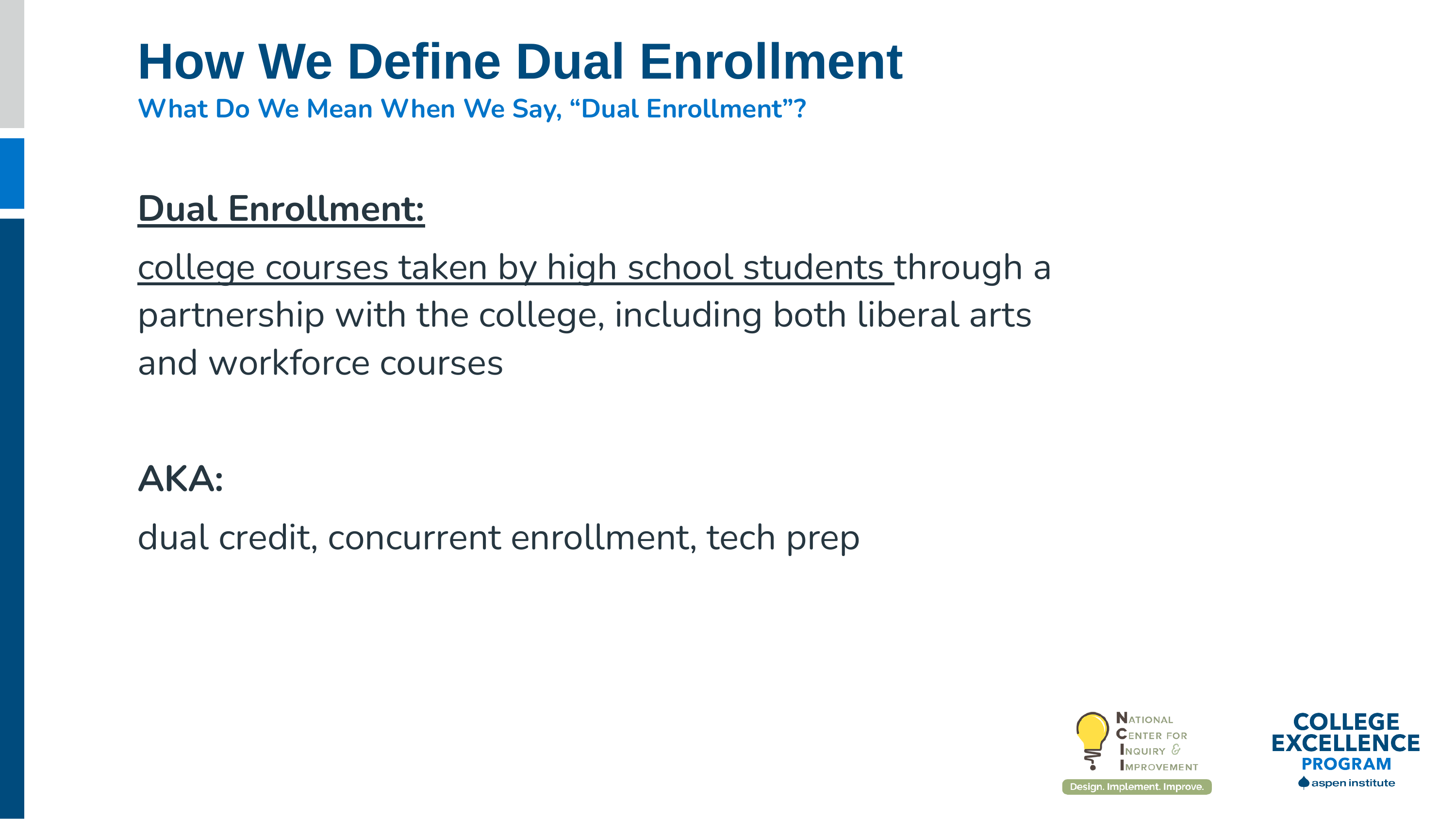

How We Define Dual Enrollment

What Do We Mean When We Say, “Dual Enrollment”?

Dual Enrollment:
college courses taken by high school students through a partnership with the college, including both liberal arts and workforce courses

AKA:
dual credit, concurrent enrollment, tech prep